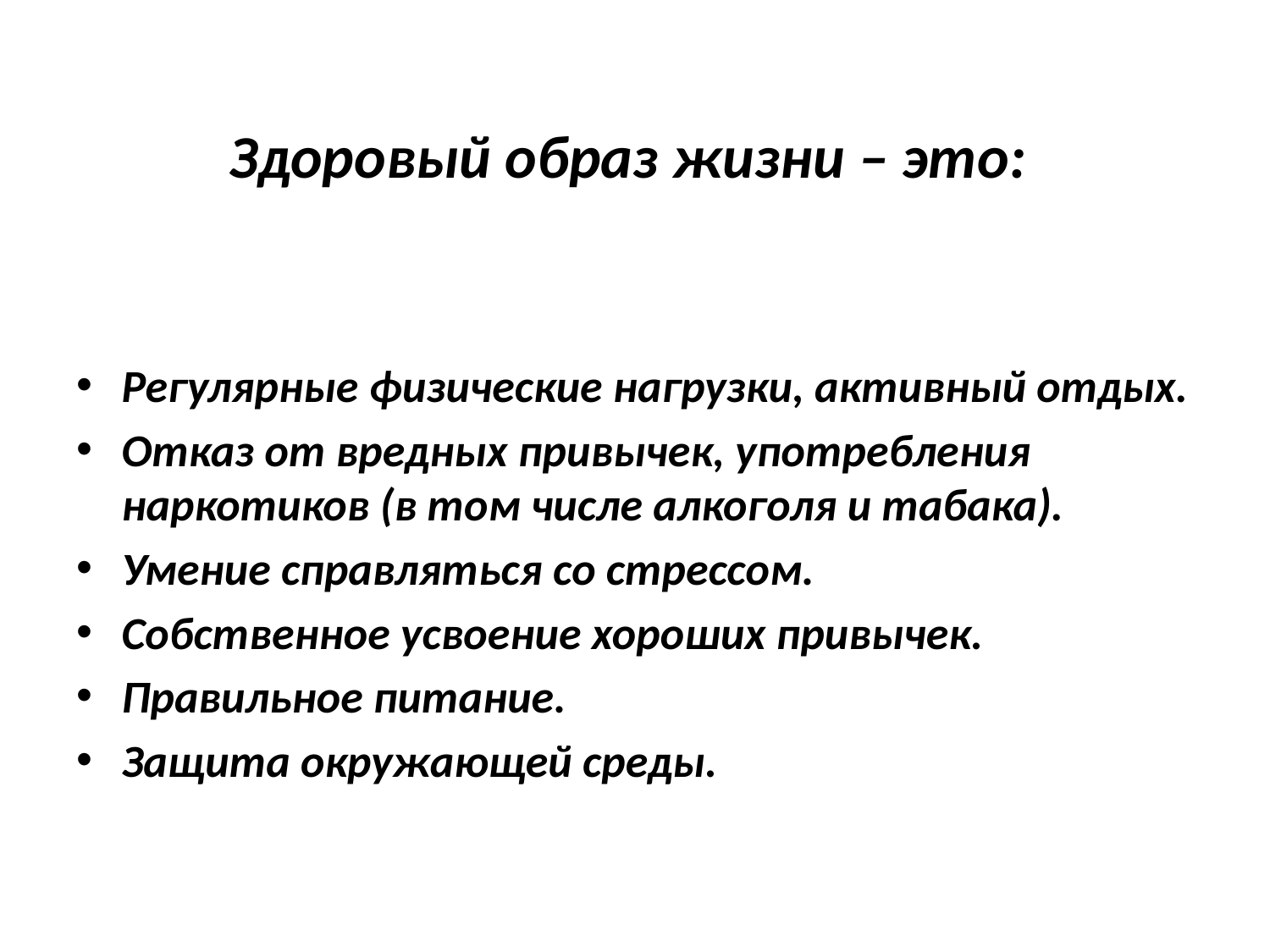

# Здоровый образ жизни – это:

Регулярные физические нагрузки, активный отдых.
Отказ от вредных привычек, употребления наркотиков (в том числе алкоголя и табака).
Умение справляться со стрессом.
Собственное усвоение хороших привычек.
Правильное питание.
Защита окружающей среды.